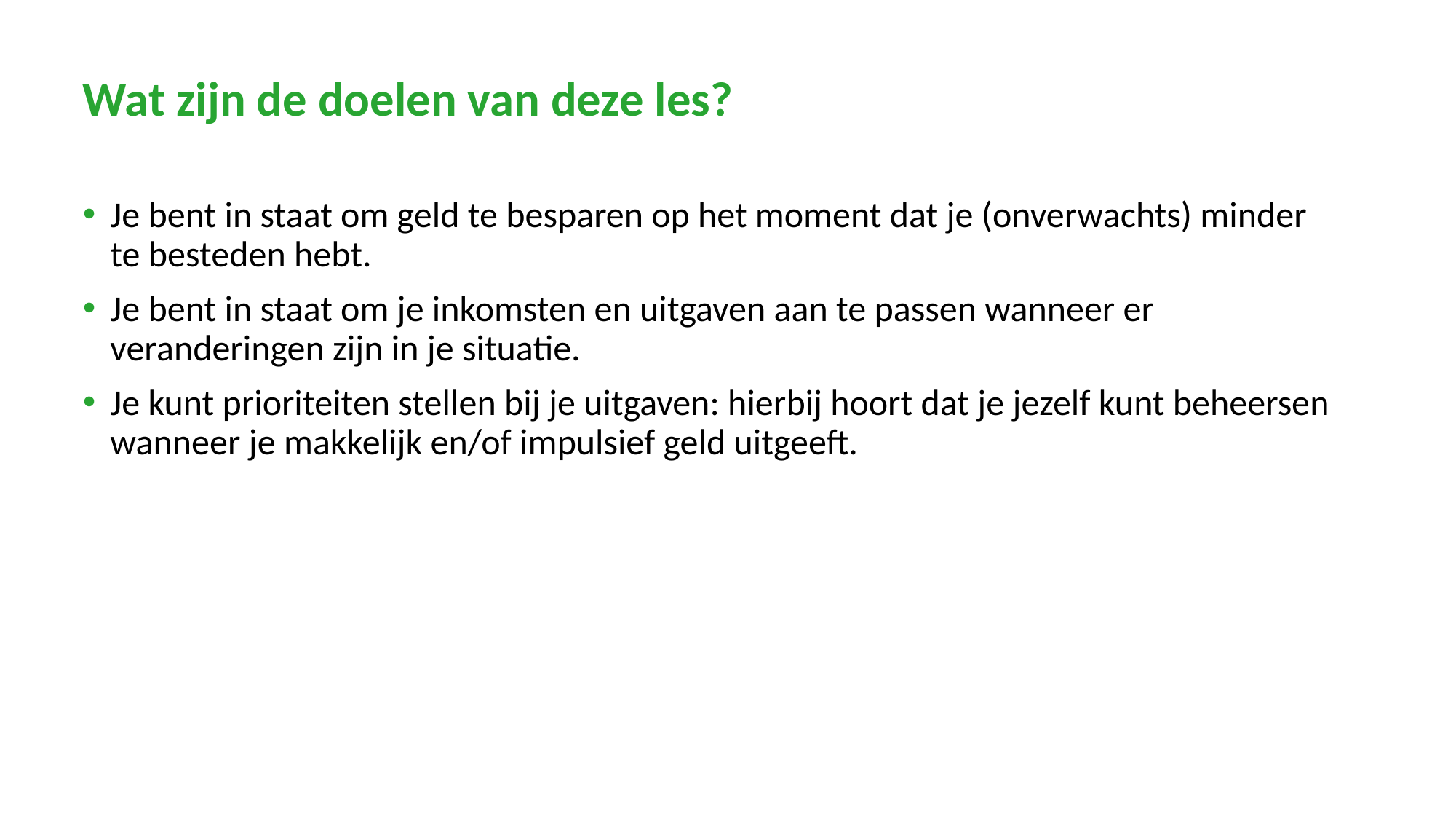

Wat zijn de doelen van deze les?

Je bent in staat om geld te besparen op het moment dat je (onverwachts) minder te besteden hebt.
Je bent in staat om je inkomsten en uitgaven aan te passen wanneer er veranderingen zijn in je situatie.
Je kunt prioriteiten stellen bij je uitgaven: hierbij hoort dat je jezelf kunt beheersen wanneer je makkelijk en/of impulsief geld uitgeeft.